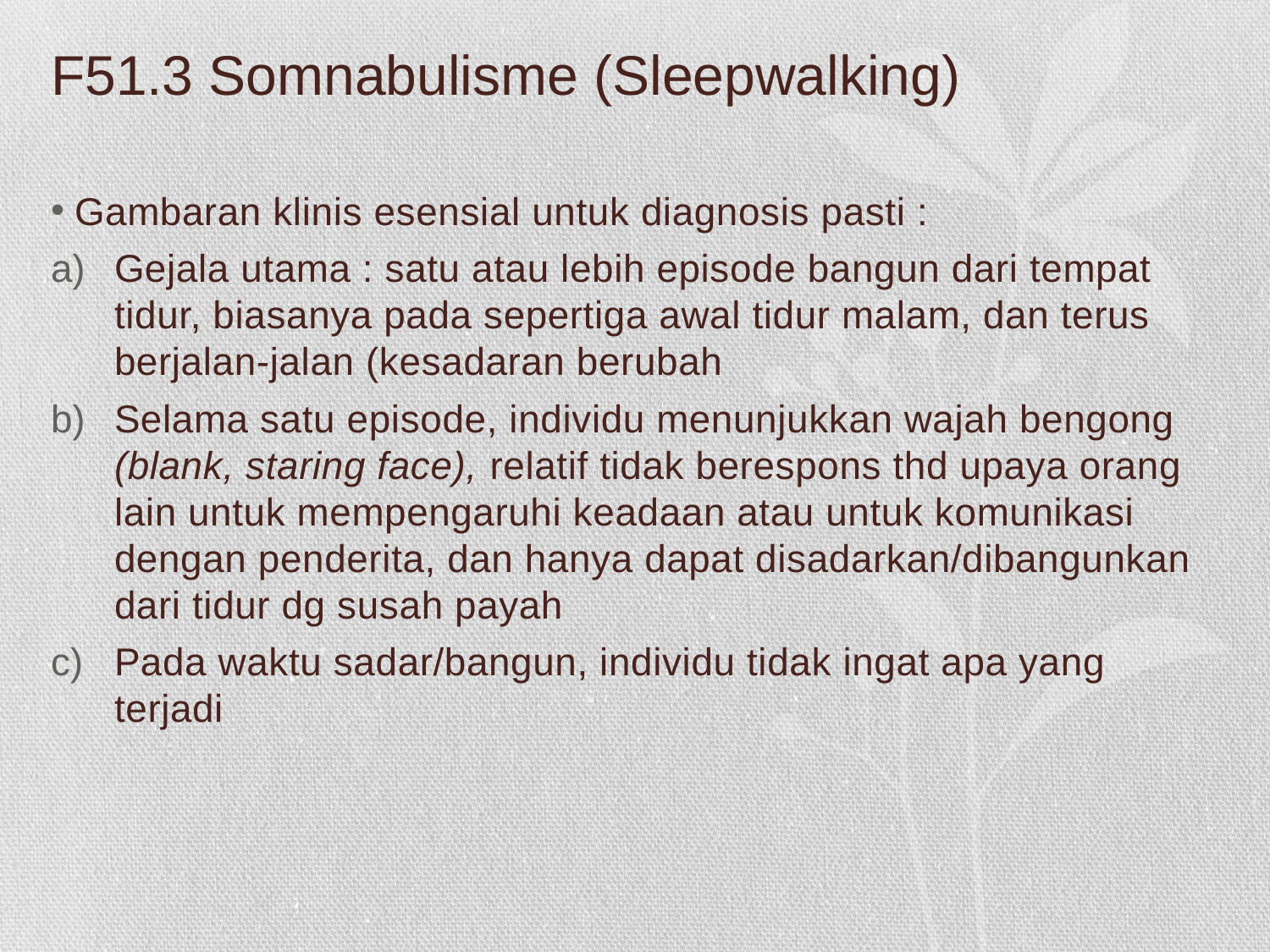

# F51.3 Somnabulisme (Sleepwalking)
Gambaran klinis esensial untuk diagnosis pasti :
Gejala utama : satu atau lebih episode bangun dari tempat tidur, biasanya pada sepertiga awal tidur malam, dan terus berjalan-jalan (kesadaran berubah
Selama satu episode, individu menunjukkan wajah bengong (blank, staring face), relatif tidak berespons thd upaya orang lain untuk mempengaruhi keadaan atau untuk komunikasi dengan penderita, dan hanya dapat disadarkan/dibangunkan dari tidur dg susah payah
Pada waktu sadar/bangun, individu tidak ingat apa yang terjadi